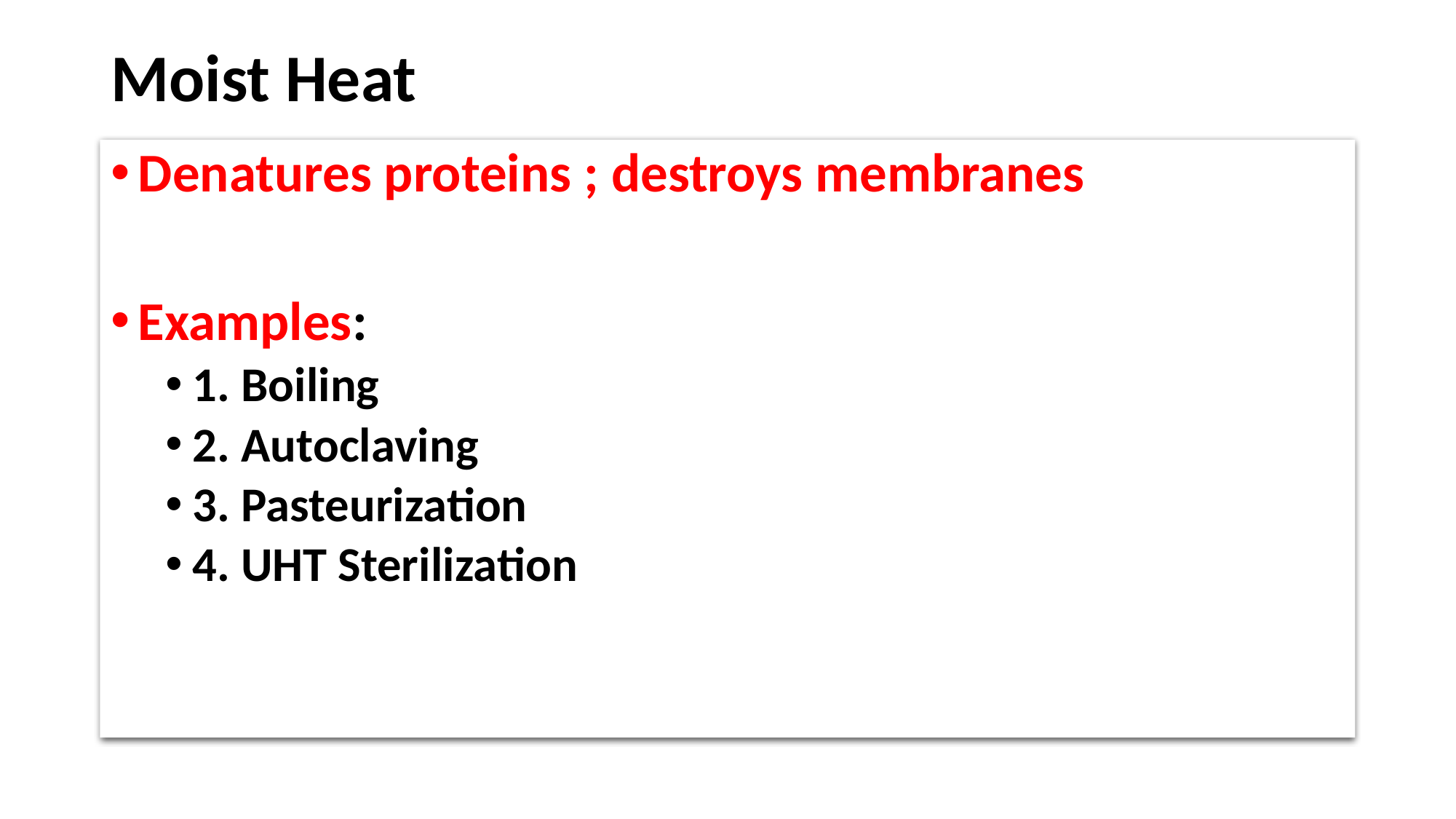

# Moist Heat
Denatures proteins ; destroys membranes

Examples:
1. Boiling
2. Autoclaving
3. Pasteurization
4. UHT Sterilization